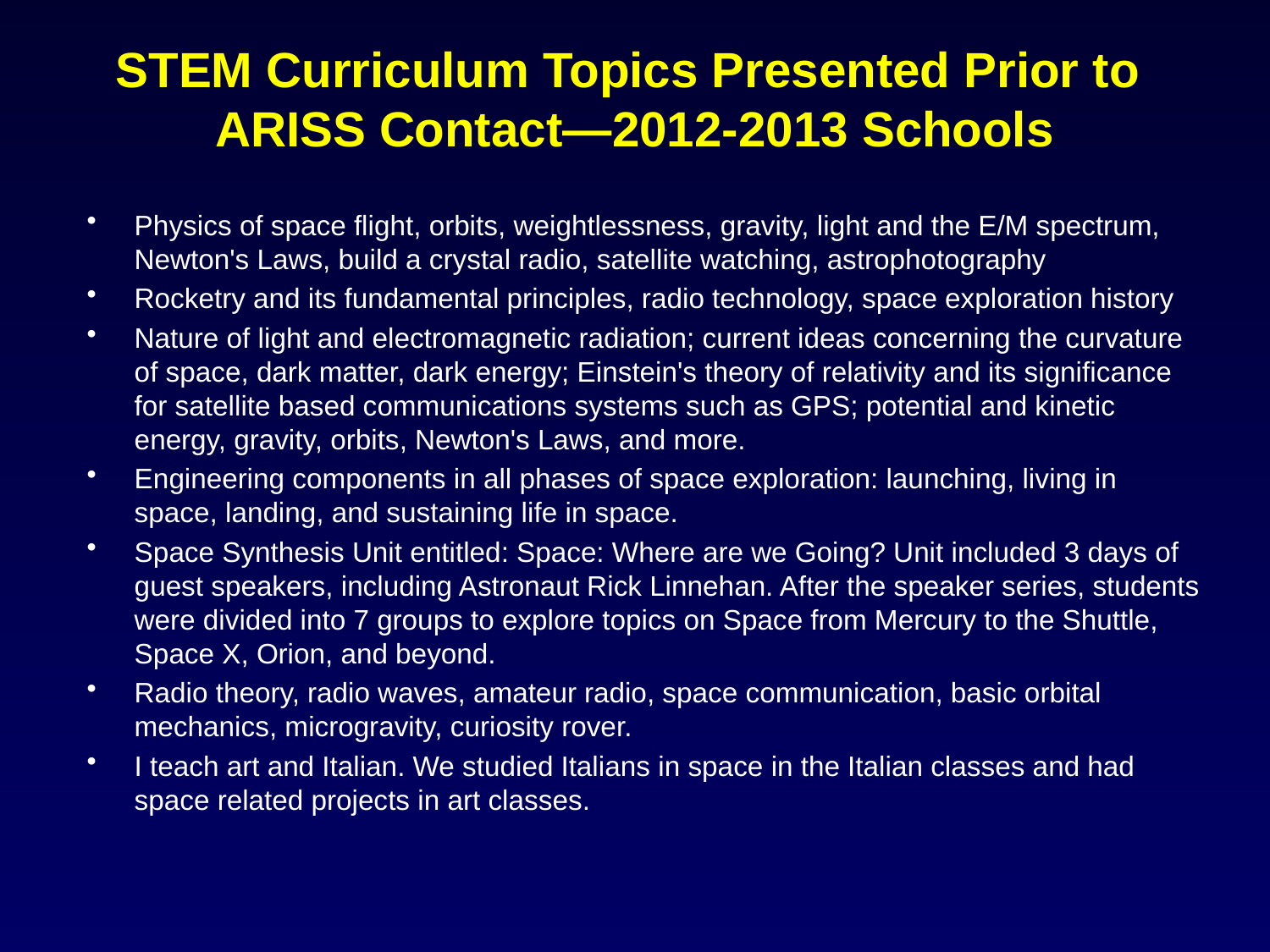

# STEM Curriculum Topics Presented Prior to ARISS Contact—2012-2013 Schools
Physics of space flight, orbits, weightlessness, gravity, light and the E/M spectrum, Newton's Laws, build a crystal radio, satellite watching, astrophotography
Rocketry and its fundamental principles, radio technology, space exploration history
Nature of light and electromagnetic radiation; current ideas concerning the curvature of space, dark matter, dark energy; Einstein's theory of relativity and its significance for satellite based communications systems such as GPS; potential and kinetic energy, gravity, orbits, Newton's Laws, and more.
Engineering components in all phases of space exploration: launching, living in space, landing, and sustaining life in space.
Space Synthesis Unit entitled: Space: Where are we Going? Unit included 3 days of guest speakers, including Astronaut Rick Linnehan. After the speaker series, students were divided into 7 groups to explore topics on Space from Mercury to the Shuttle, Space X, Orion, and beyond.
Radio theory, radio waves, amateur radio, space communication, basic orbital mechanics, microgravity, curiosity rover.
I teach art and Italian. We studied Italians in space in the Italian classes and had space related projects in art classes.